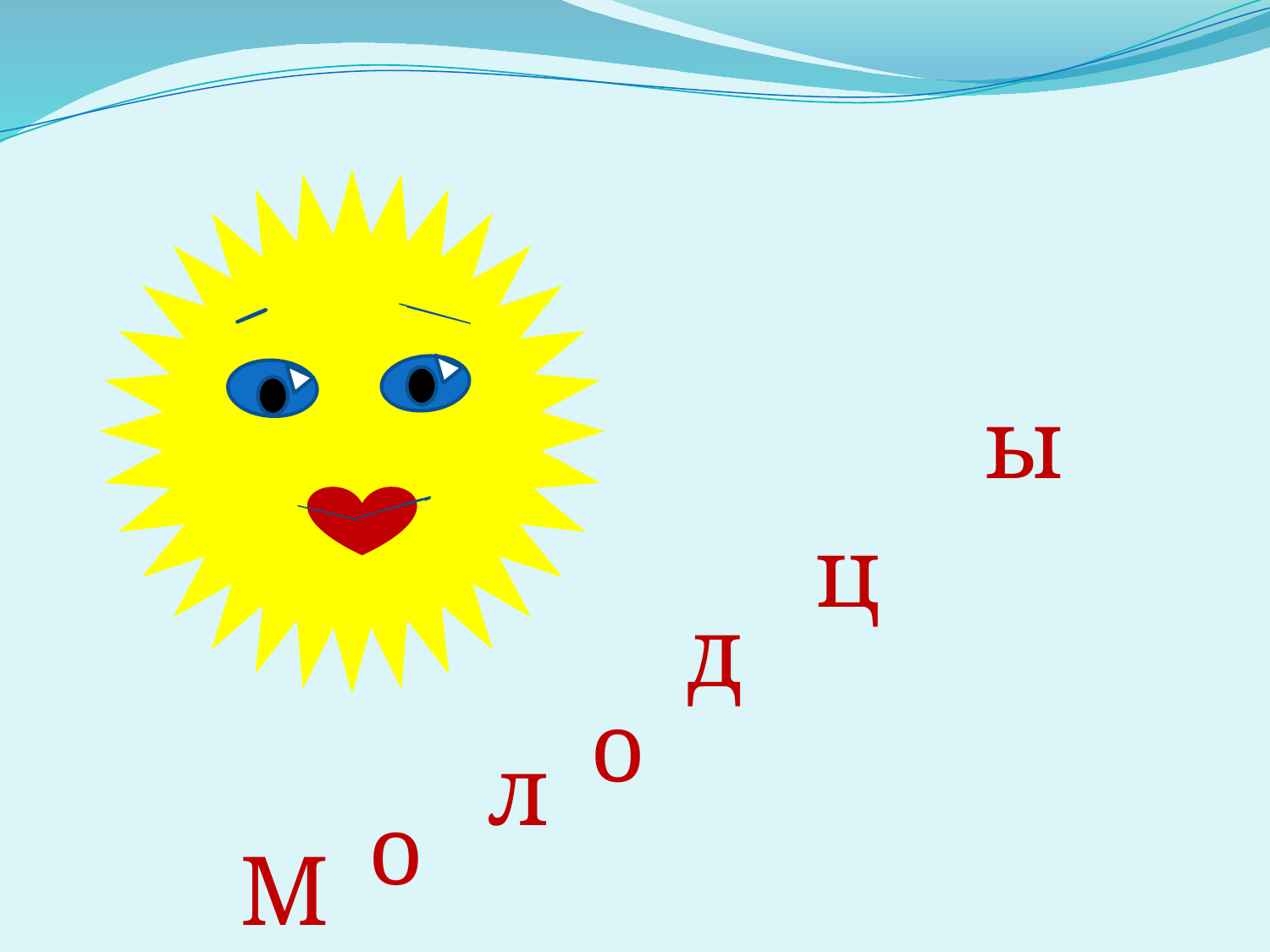

ы

ц
д
о
л
о
М